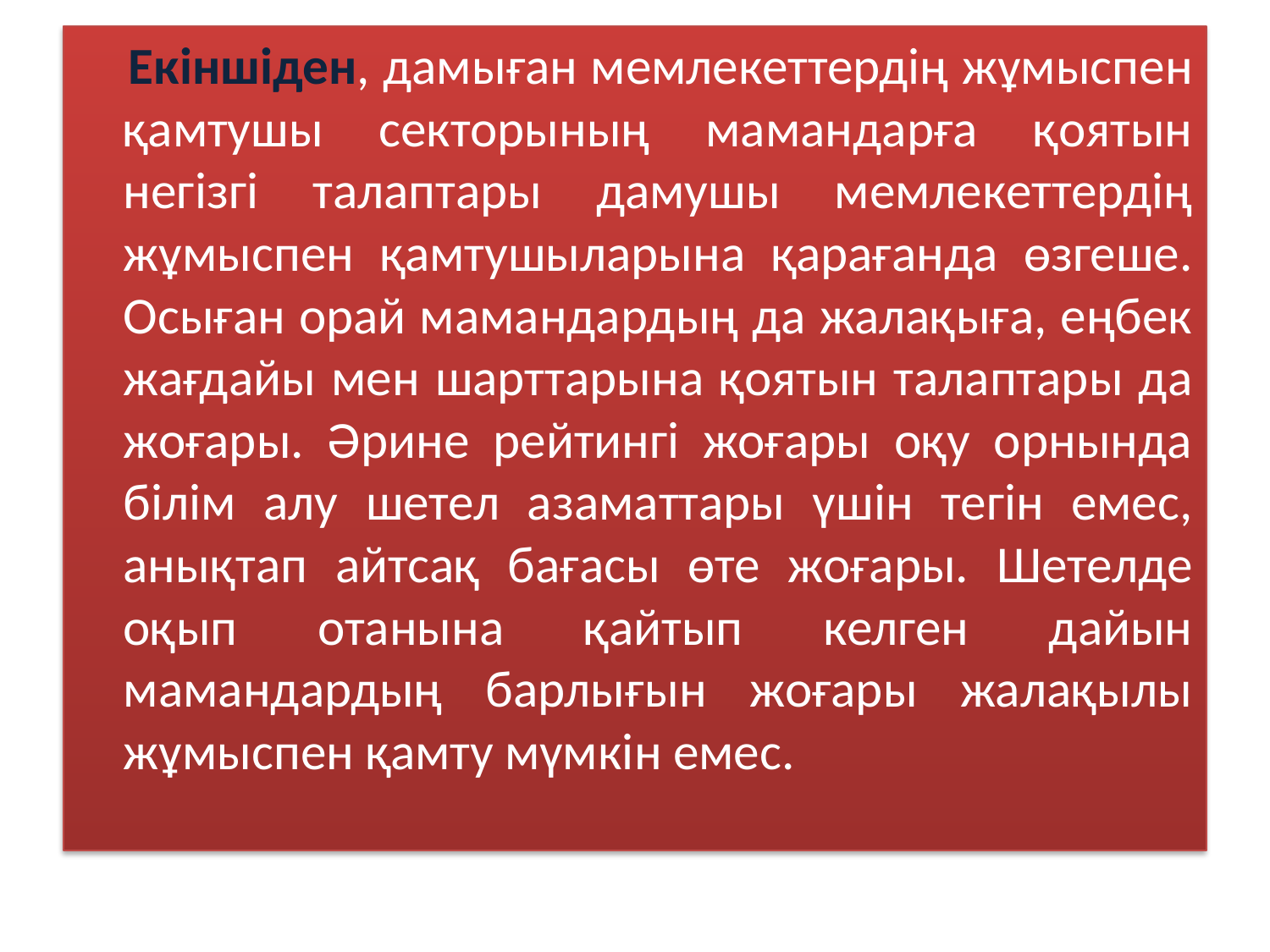

Екіншіден, дамыған мемлекеттердің жұмыспен қамтушы секторының мамандарға қоятын негізгі талаптары дамушы мемлекеттердің жұмыспен қамтушыларына қарағанда өзгеше. Осыған орай мамандардың да жалақыға, еңбек жағдайы мен шарттарына қоятын талаптары да жоғары. Әрине рейтингі жоғары оқу орнында білім алу шетел азаматтары үшін тегін емес, анықтап айтсақ бағасы өте жоғары. Шетелде оқып отанына қайтып келген дайын мамандардың барлығын жоғары жалақылы жұмыспен қамту мүмкін емес.